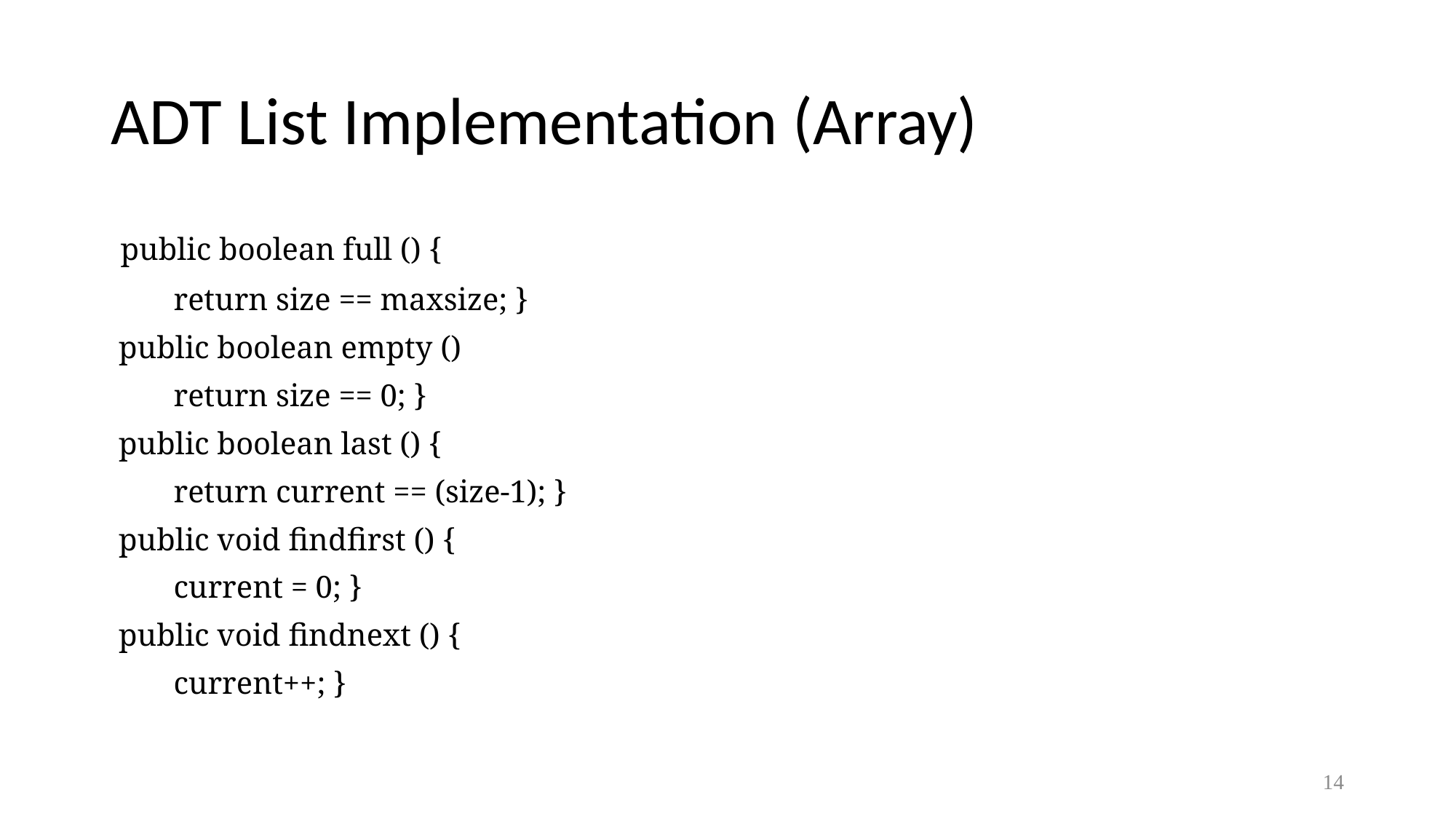

# ADT List Implementation (Array)
 public boolean full () {
        return size == maxsize; }
 public boolean empty ()
        return size == 0; }
 public boolean last () {
        return current == (size-1); }
 public void findfirst () {
        current = 0; }
 public void findnext () {
        current++; }
14